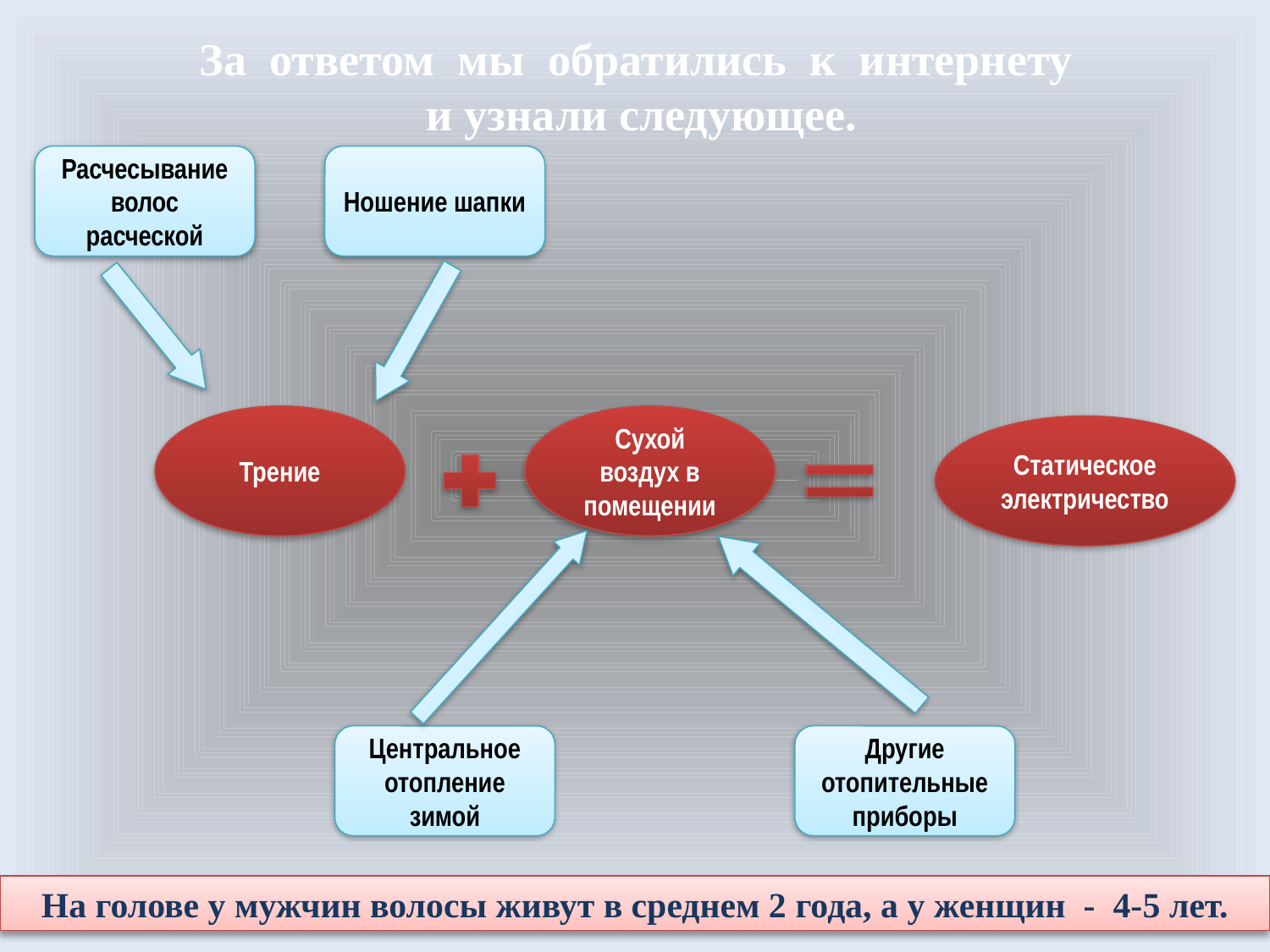

# За  ответом  мы  обратились  к  интернету и узнали следующее.
Расчесывание волос расческой
Ношение шапки

Трение
Сухой воздух в помещении
Статическое электричество

Центральное отопление зимой
Другие отопительные приборы
На голове у мужчин волосы живут в среднем 2 года, а у женщин  -  4-5 лет.